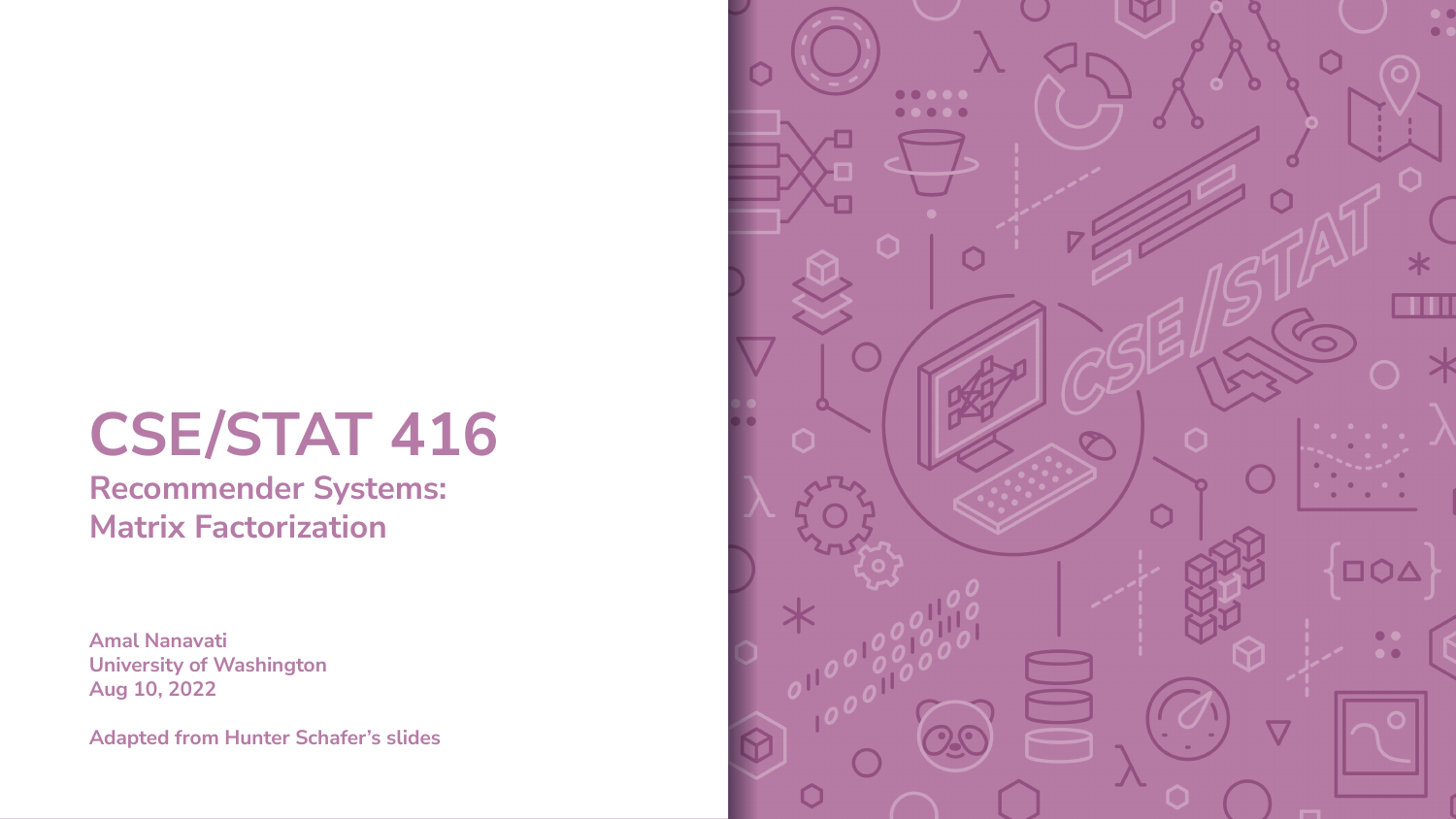

# CSE/STAT 416 Recommender Systems: Matrix Factorization Amal Nanavati University of Washington Aug 10, 2022 Adapted from Hunter Schafer’s slides